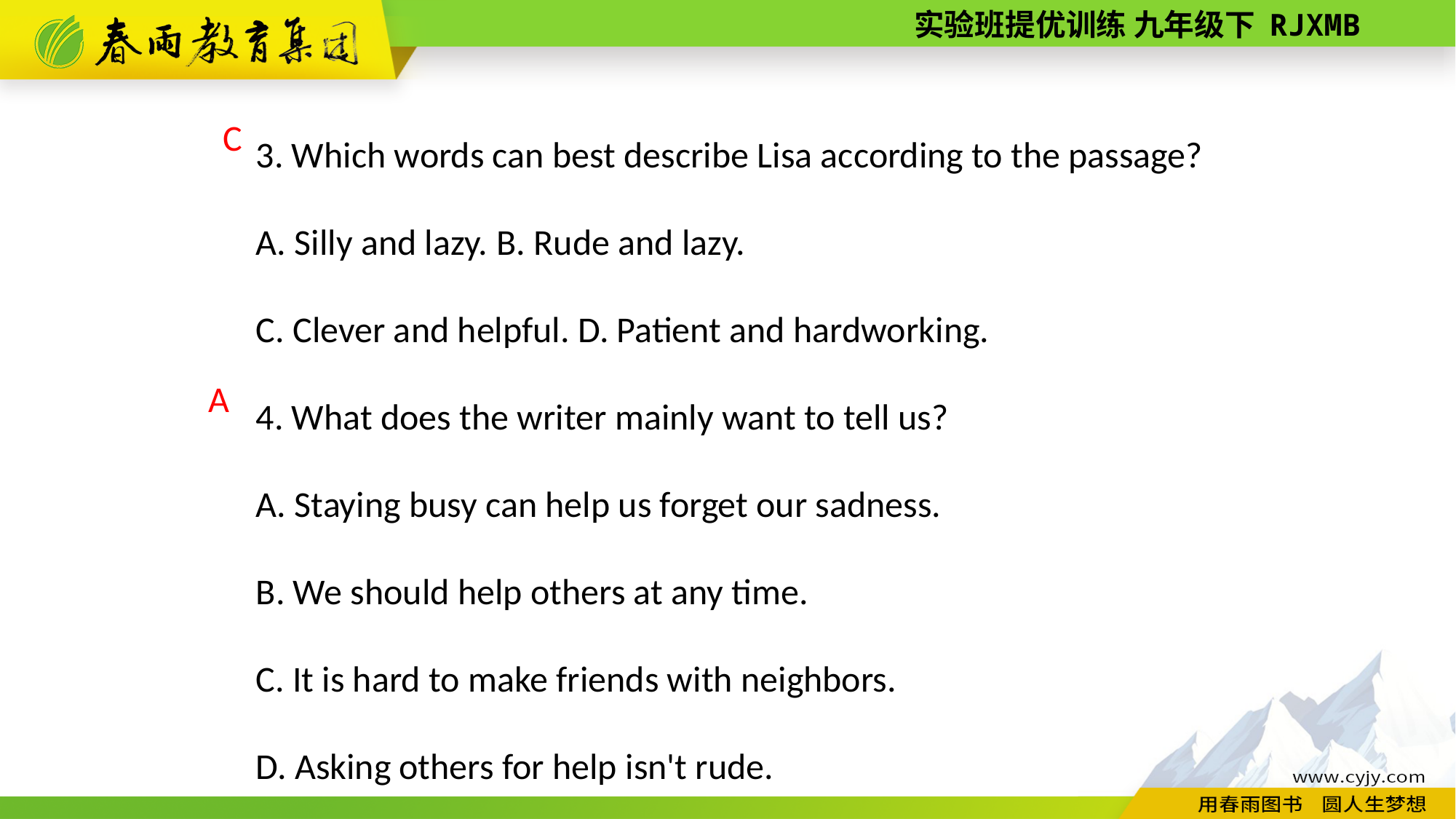

3. Which words can best describe Lisa according to the passage?
A. Silly and lazy.  B. Rude and lazy.
C. Clever and helpful.  D. Patient and hard­working.
4. What does the writer mainly want to tell us?
A. Staying busy can help us forget our sadness.
B. We should help others at any time.
C. It is hard to make friends with neighbors.
D. Asking others for help isn't rude.
C
A